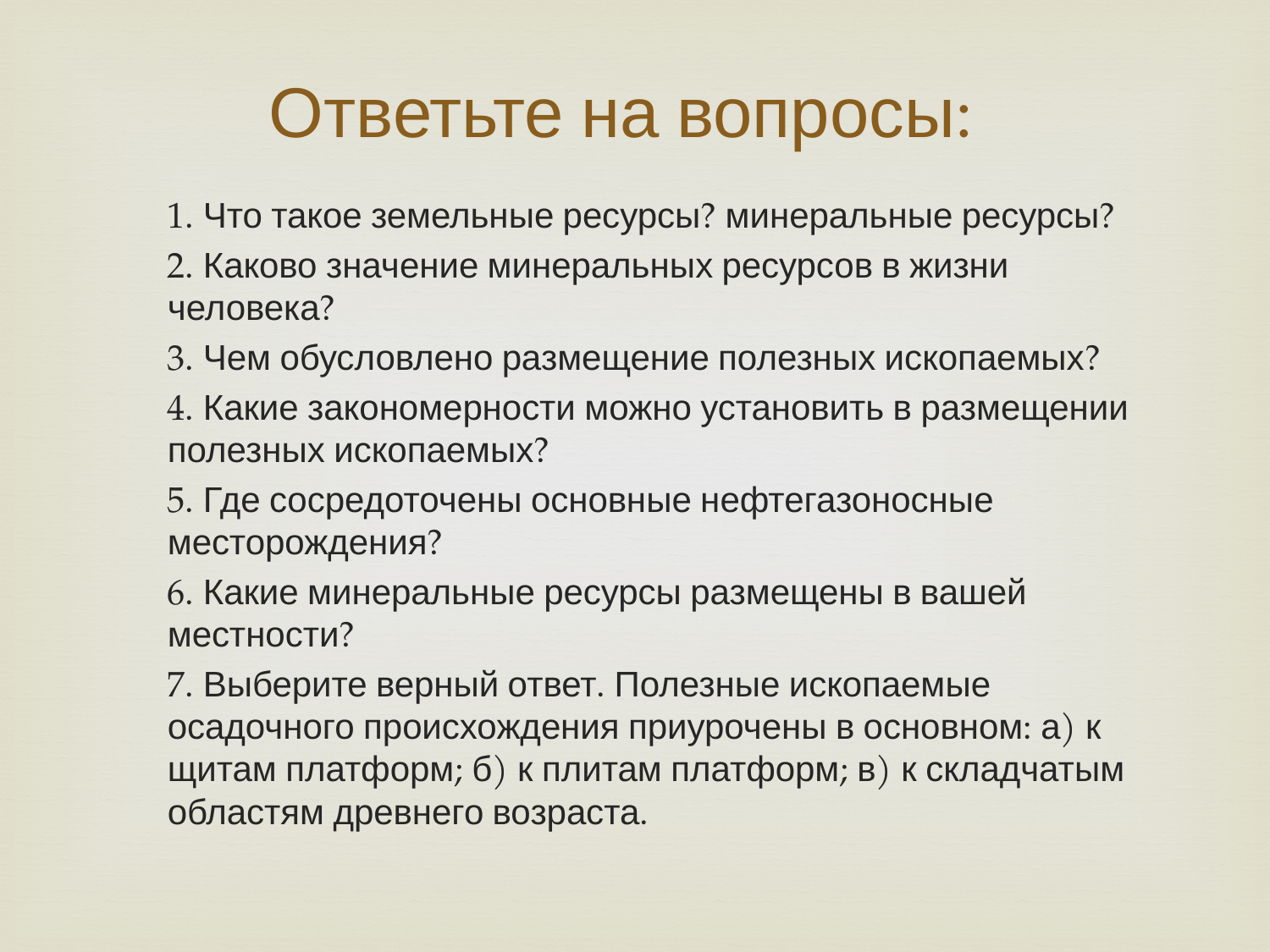

Ответьте на вопросы:
1. Что такое земельные ресурсы? минеральные ресурсы?
2. Каково значение минеральных ресурсов в жизни человека?
3. Чем обусловлено размещение полезных ископаемых?
4. Какие закономерности можно установить в размещении полезных ископаемых?
5. Где сосредоточены основные нефтегазоносные месторождения?
6. Какие минеральные ресурсы размещены в вашей местности?
7. Выберите верный ответ. Полезные ископаемые осадочного происхождения приурочены в основном: а) к щитам платформ; б) к плитам платформ; в) к складчатым областям древнего возраста.